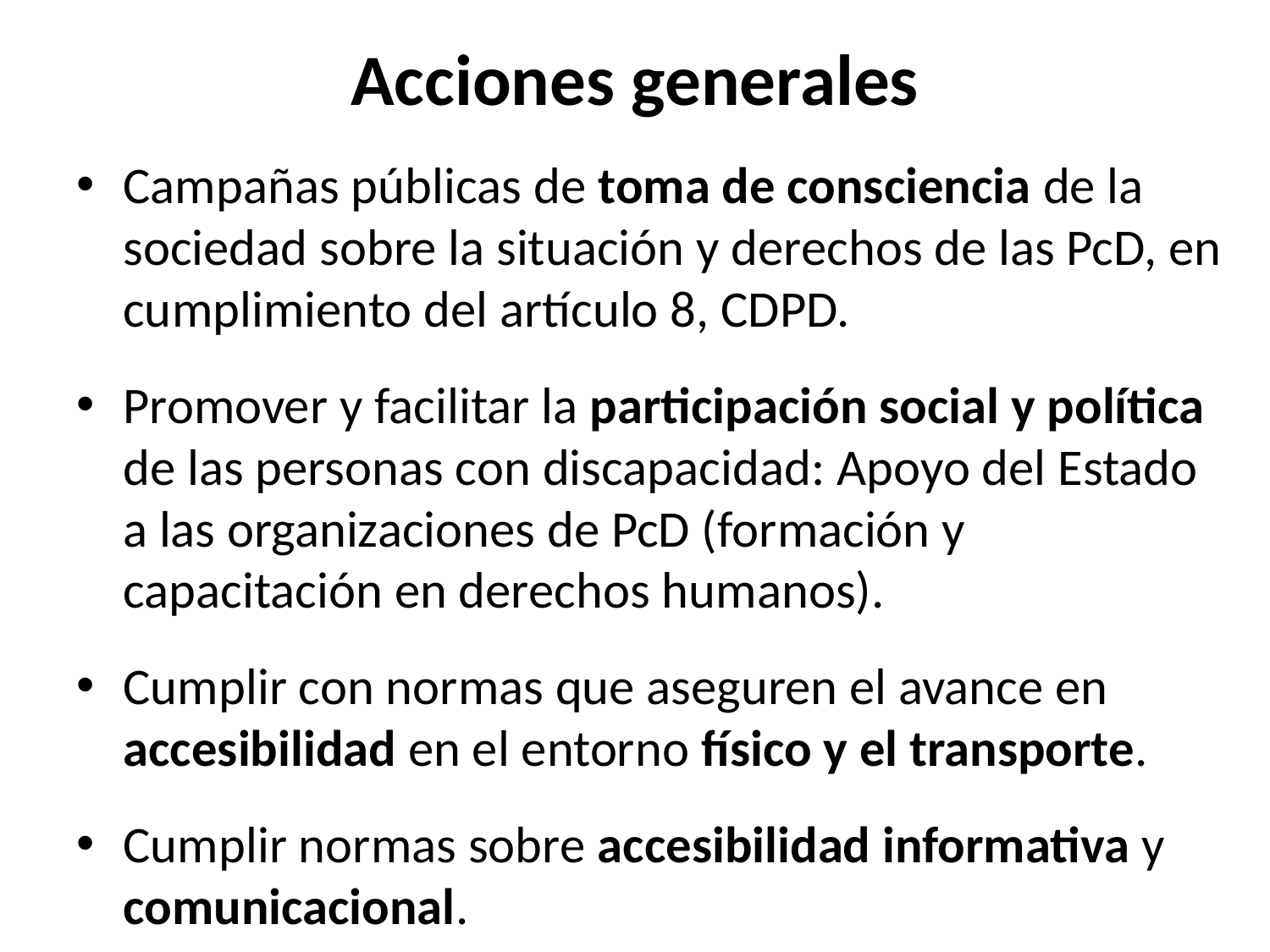

Acciones generales
Campañas públicas de toma de consciencia de la sociedad sobre la situación y derechos de las PcD, en cumplimiento del artículo 8, CDPD.

Promover y facilitar la participación social y política de las personas con discapacidad: Apoyo del Estado a las organizaciones de PcD (formación y capacitación en derechos humanos).

Cumplir con normas que aseguren el avance en accesibilidad en el entorno físico y el transporte.

Cumplir normas sobre accesibilidad informativa y comunicacional.